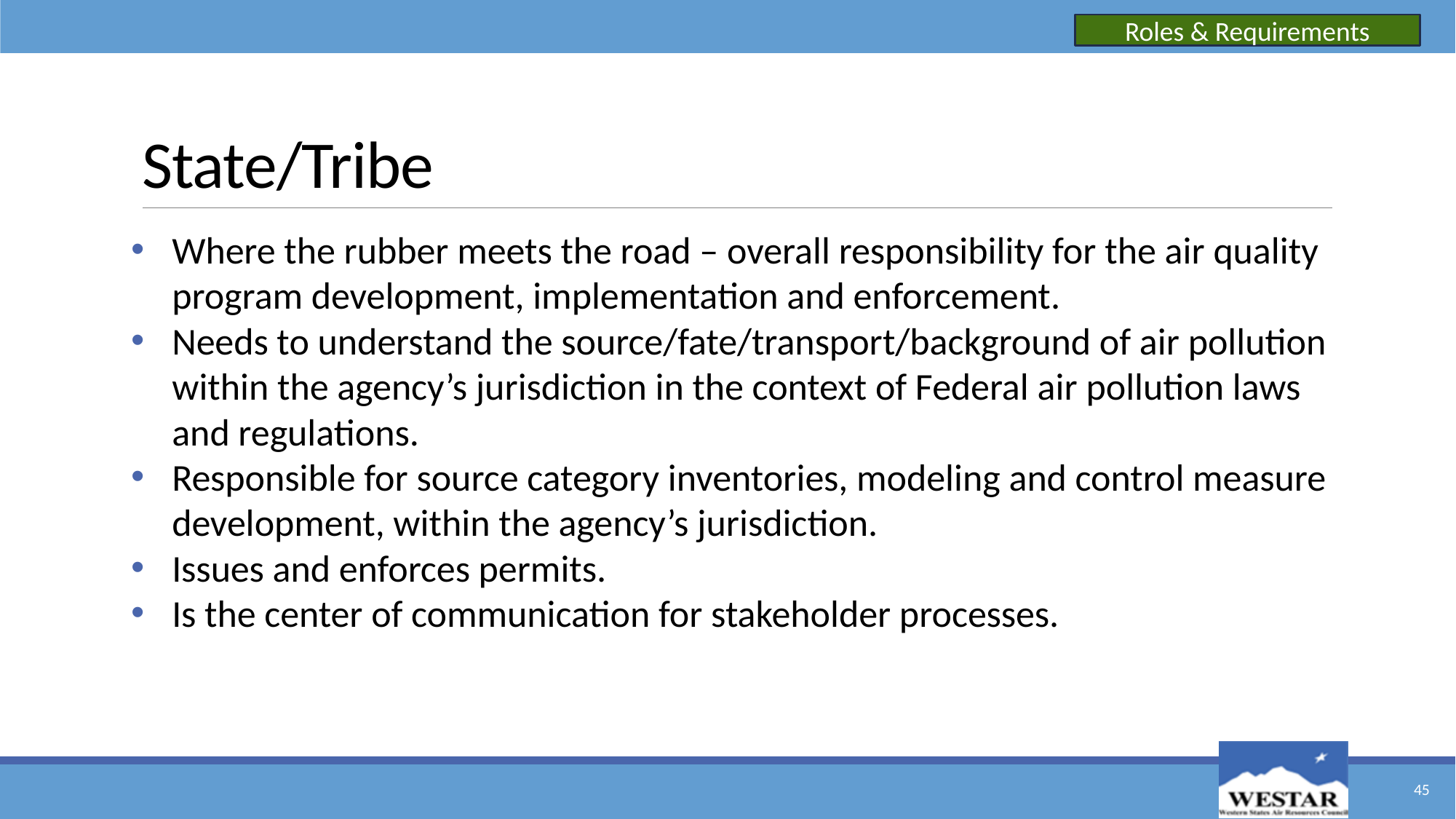

Roles & Requirements
# State/Tribe
Where the rubber meets the road – overall responsibility for the air quality program development, implementation and enforcement.
Needs to understand the source/fate/transport/background of air pollution within the agency’s jurisdiction in the context of Federal air pollution laws and regulations.
Responsible for source category inventories, modeling and control measure development, within the agency’s jurisdiction.
Issues and enforces permits.
Is the center of communication for stakeholder processes.

45